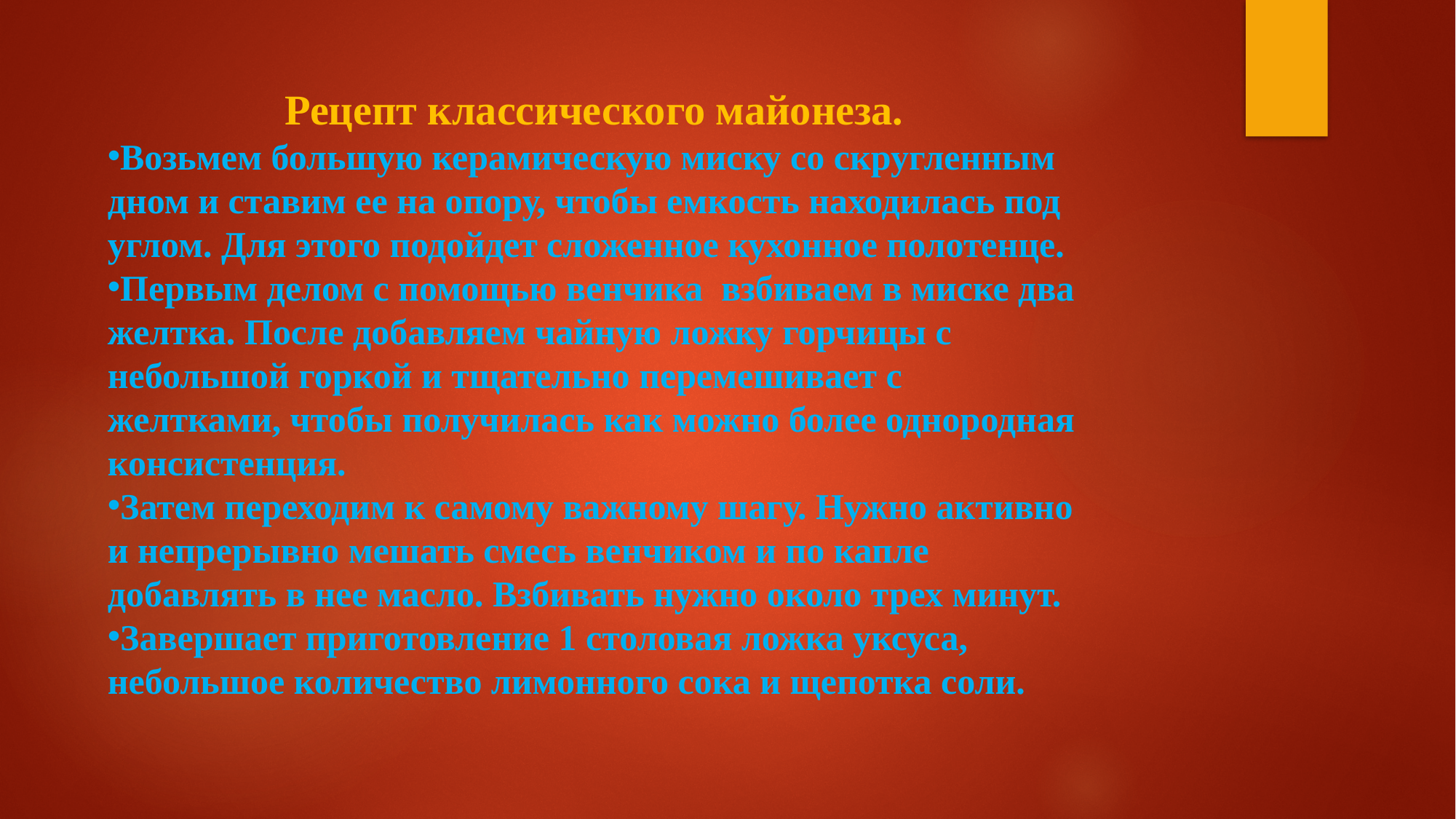

Рецепт классического майонеза.
Возьмем большую керамическую миску со скругленным дном и ставим ее на опору, чтобы емкость находилась под углом. Для этого подойдет сложенное кухонное полотенце.
Первым делом с помощью венчика  взбиваем в миске два желтка. После добавляем чайную ложку горчицы с небольшой горкой и тщательно перемешивает с желтками, чтобы получилась как можно более однородная консистенция.
Затем переходим к самому важному шагу. Нужно активно и непрерывно мешать смесь венчиком и по капле добавлять в нее масло. Взбивать нужно около трех минут.
Завершает приготовление 1 столовая ложка уксуса, небольшое количество лимонного сока и щепотка соли.